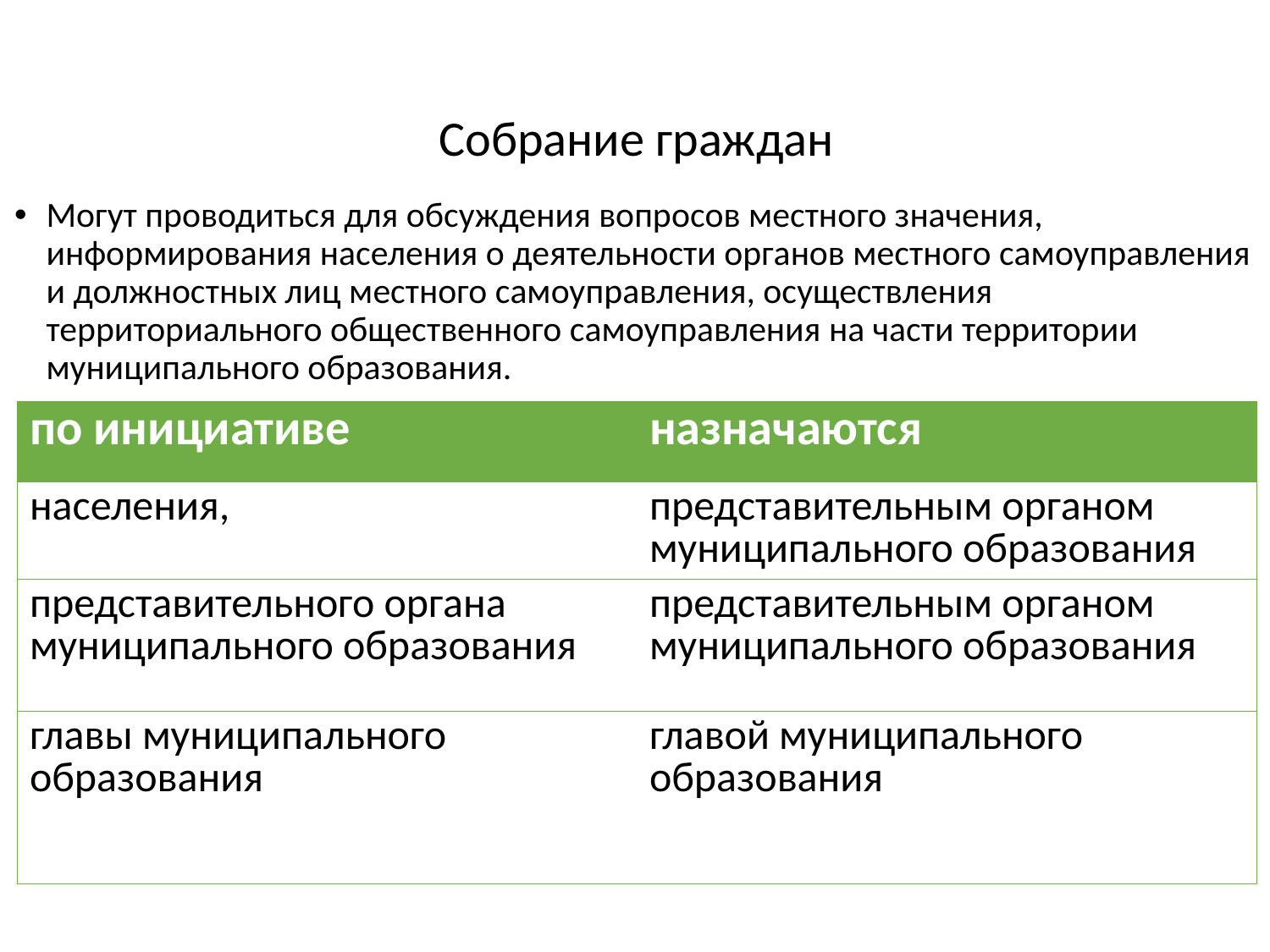

# Собрание граждан
Могут проводиться для обсуждения вопросов местного значения, информирования населения о деятельности органов местного самоуправления и должностных лиц местного самоуправления, осуществления территориального общественного самоуправления на части территории муниципального образования.

| по инициативе | назначаются |
| --- | --- |
| населения, | представительным органом муниципального образования |
| представительного органа муниципального образования | представительным органом муниципального образования |
| главы муниципального образования | главой муниципального образования |